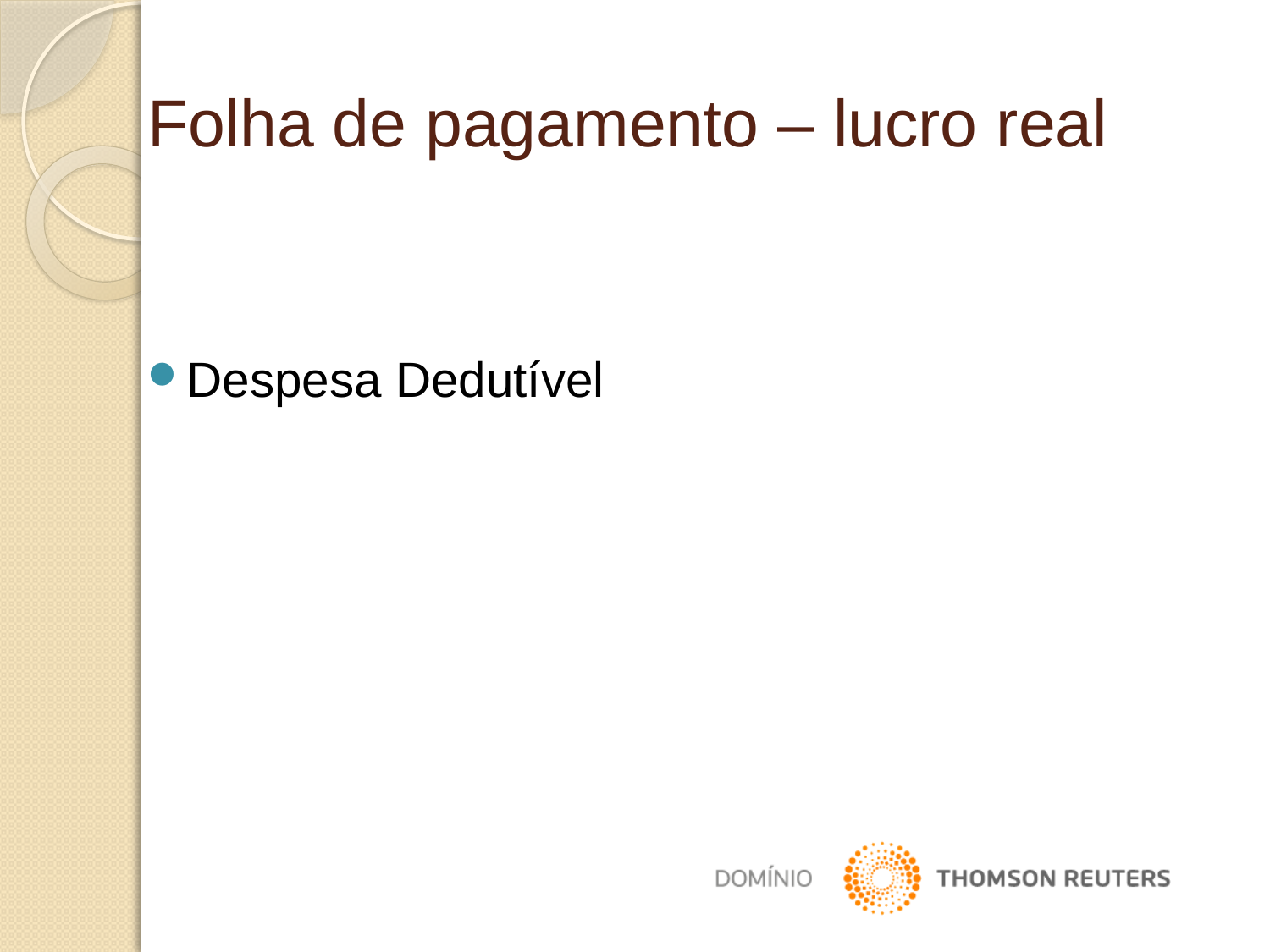

Folha de pagamento – lucro real
Despesa Dedutível